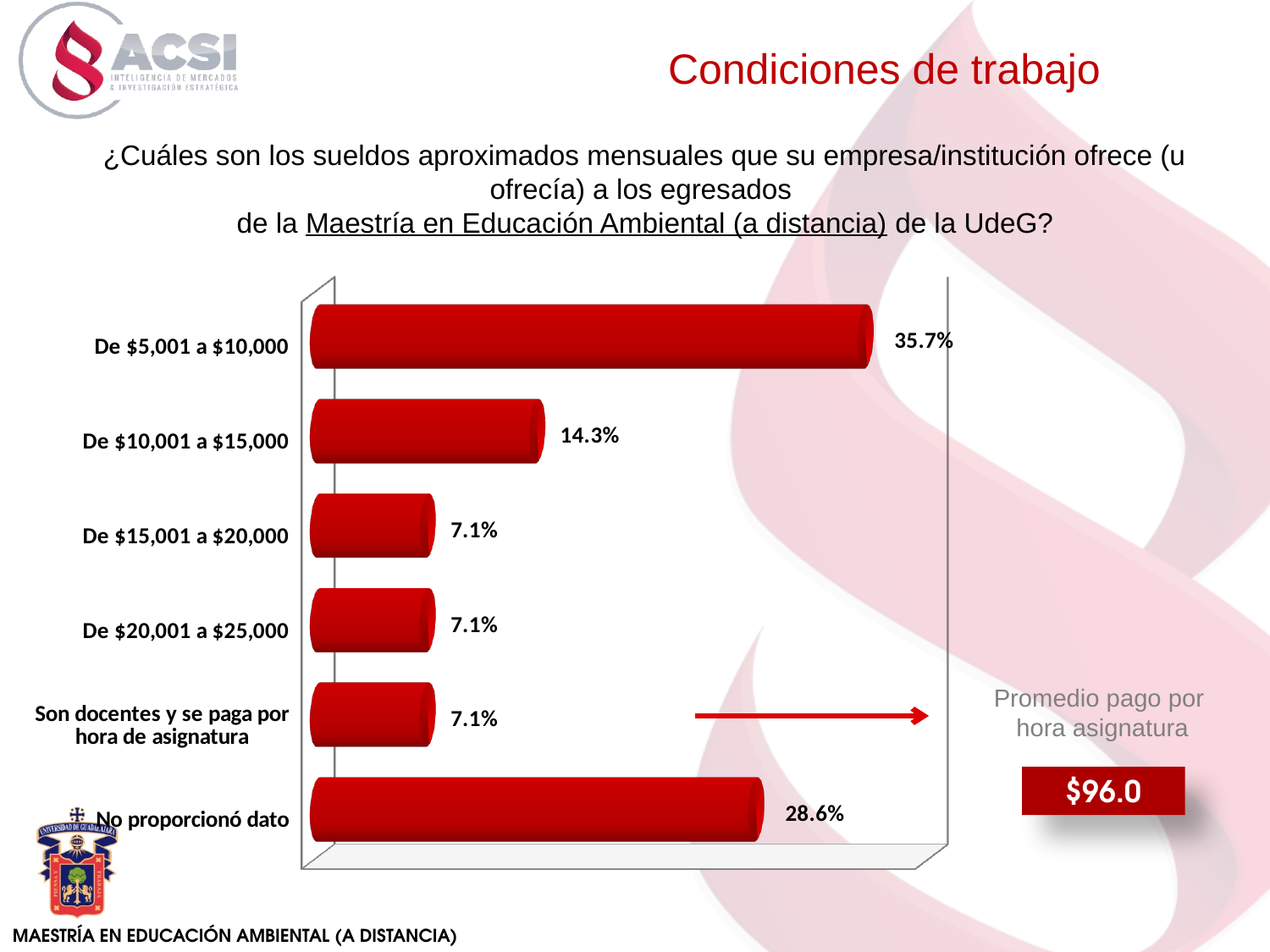

Condiciones de trabajo

[unsupported chart]

¿Cuáles son los sueldos aproximados mensuales que su empresa/institución ofrece (u ofrecía) a los egresados
de la Maestría en Educación Ambiental (a distancia) de la UdeG?
Promedio pago por
hora asignatura
$96.0